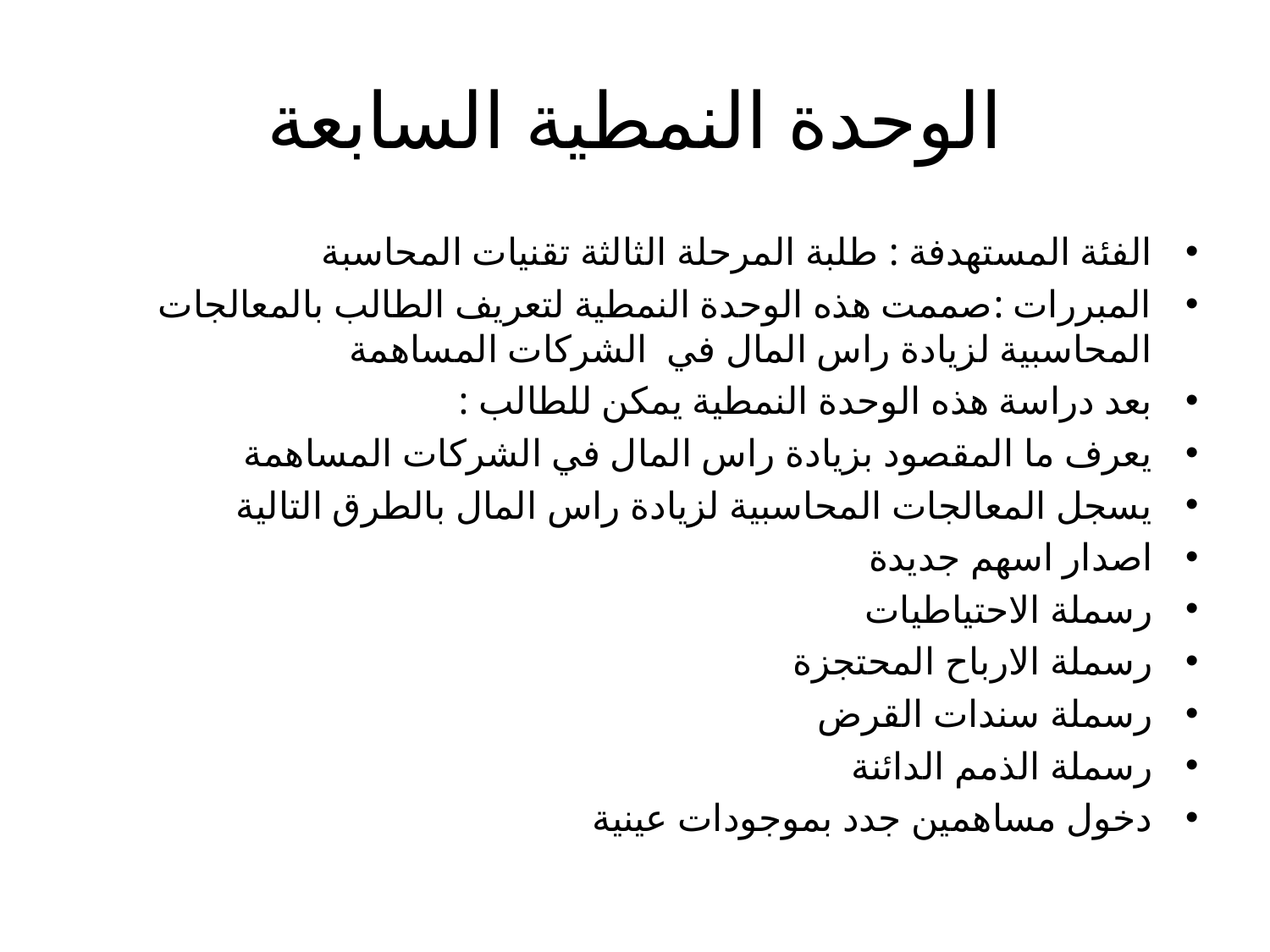

# الوحدة النمطية السابعة
الفئة المستهدفة : طلبة المرحلة الثالثة تقنيات المحاسبة
المبررات :صممت هذه الوحدة النمطية لتعريف الطالب بالمعالجات المحاسبية لزيادة راس المال في  الشركات المساهمة
بعد دراسة هذه الوحدة النمطية يمكن للطالب :
يعرف ما المقصود بزيادة راس المال في الشركات المساهمة
يسجل المعالجات المحاسبية لزيادة راس المال بالطرق التالية
اصدار اسهم جديدة
رسملة الاحتياطيات
رسملة الارباح المحتجزة
رسملة سندات القرض
رسملة الذمم الدائنة
دخول مساهمين جدد بموجودات عينية